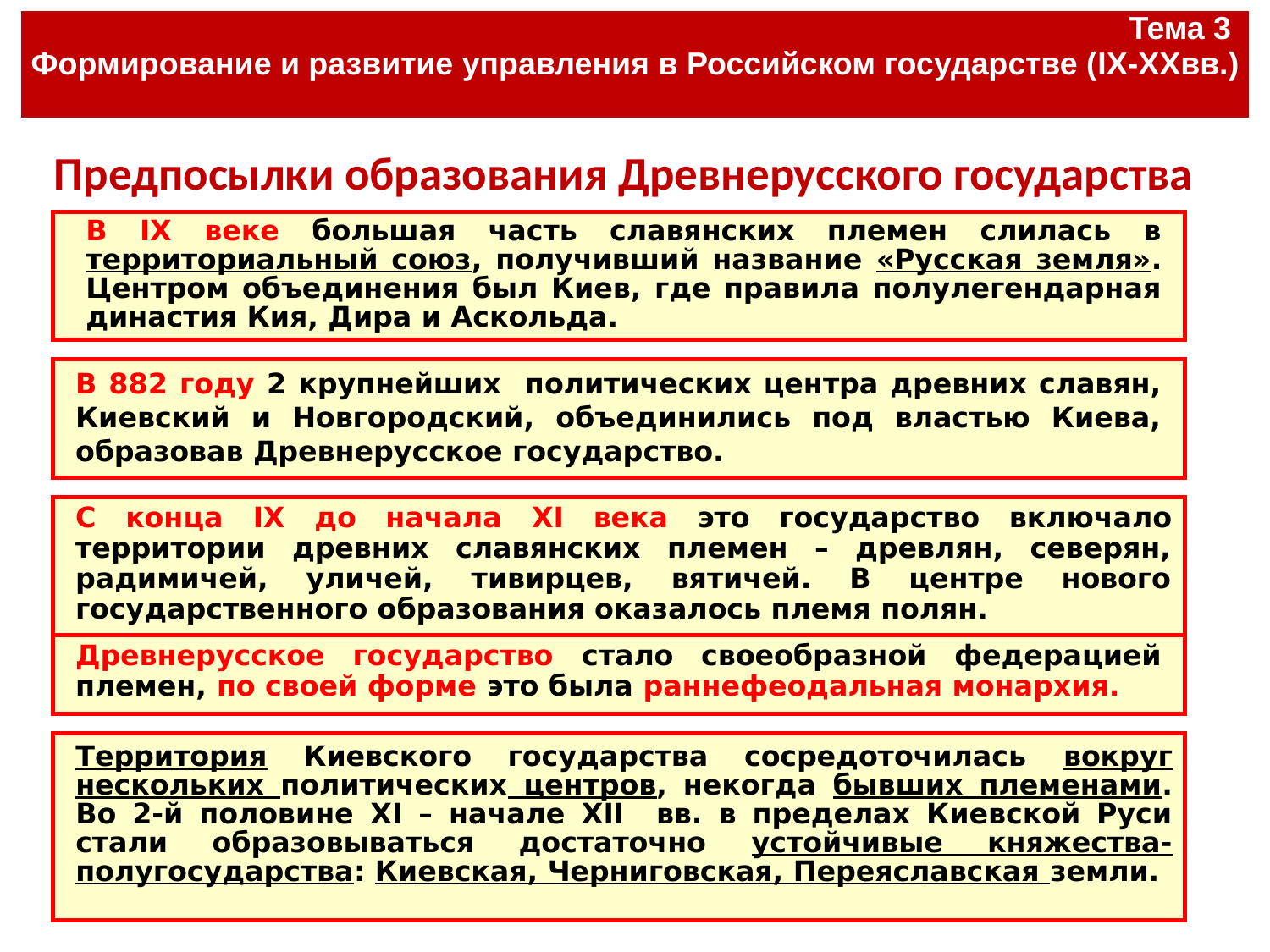

| Тема 3 Формирование и развитие управления в Российском государстве (IX-XXвв.) |
| --- |
#
Предпосылки образования Древнерусского государства

В IX веке большая часть славянских племен слилась в территориальный союз, получивший название «Русская земля». Центром объединения был Киев, где правила полулегендарная династия Кия, Дира и Аскольда.

В 882 году 2 крупнейших  политических центра древних славян, Киевский и Новгородский, объединились под властью Киева, образовав Древнерусское государство.

С конца IX до начала XI века это государство включало территории древних славянских племен – древлян, северян, радимичей, уличей, тивирцев, вятичей. В центре нового государственного образования оказалось племя полян.

Древнерусское государство стало своеобразной федерацией племен, по своей форме это была раннефеодальная монархия.

Территория Киевского государства сосредоточилась вокруг нескольких политических центров, некогда бывших племенами. Во 2-й половине XI – начале XII  вв. в пределах Киевской Руси стали образовываться достаточно устойчивые княжества-полугосударства: Киевская, Черниговская, Переяславская земли.